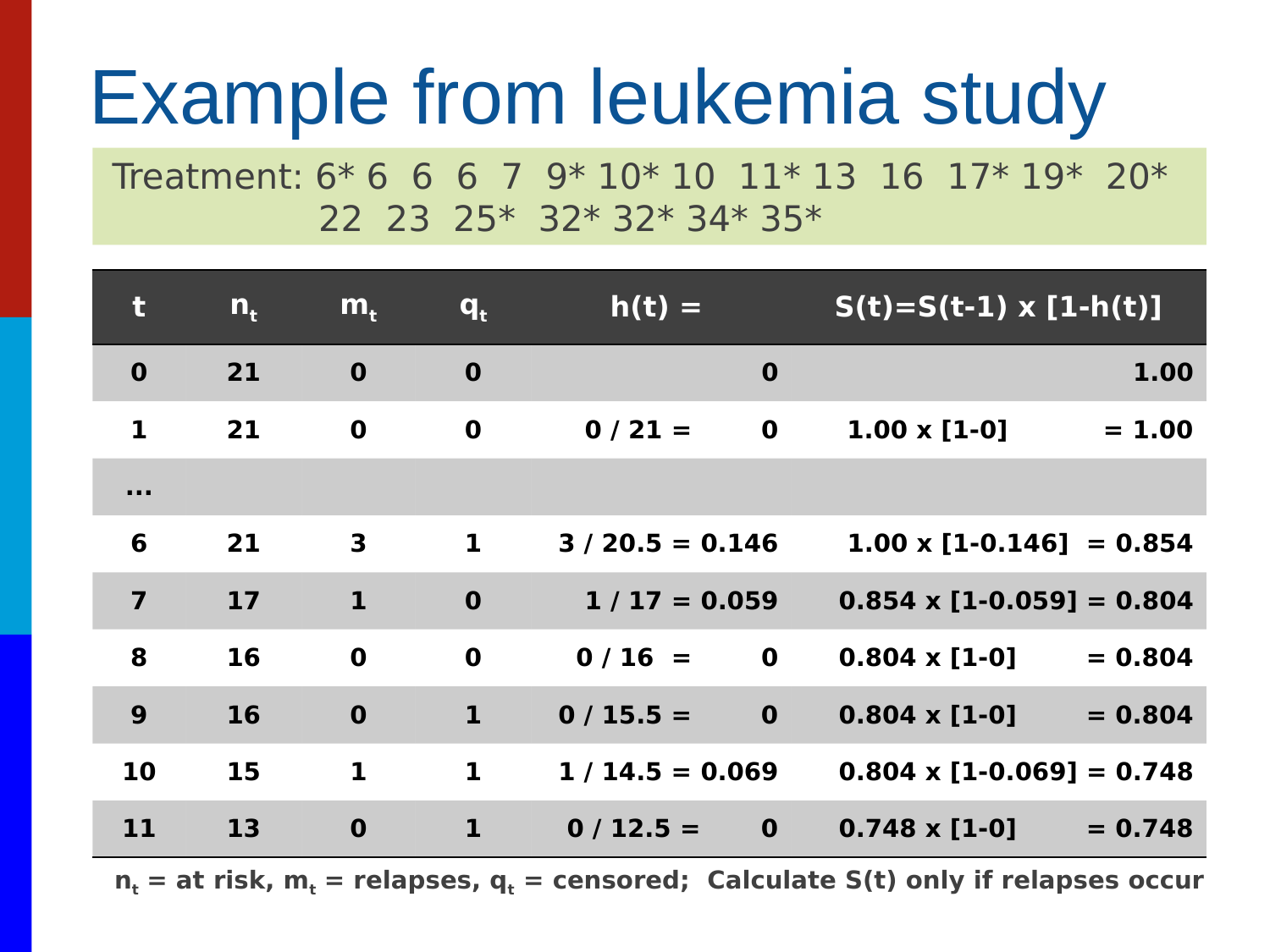

# Example from leukemia study
Treatment: 6* 6  6  6  7  9* 10* 10  11* 13  16  17* 19*  20* 22  23  25*  32* 32* 34* 35*
| t | nt | mt | qt | h(t) = | S(t)=S(t-1) x [1-h(t)] |
| --- | --- | --- | --- | --- | --- |
| 0 | 21 | 0 | 0 | 0 | 1.00 |
| 1 | 21 | 0 | 0 | 0 / 21 = 0 | 1.00 x [1-0] = 1.00 |
| ... |  |  |  |  |  |
| 6 | 21 | 3 | 1 | 3 / 20.5 = 0.146 | 1.00 x [1-0.146] = 0.854 |
| 7 | 17 | 1 | 0 | 1 / 17 = 0.059 | 0.854 x [1-0.059] = 0.804 |
| 8 | 16 | 0 | 0 | 0 / 16 = 0 | 0.804 x [1-0] = 0.804 |
| 9 | 16 | 0 | 1 | 0 / 15.5 = 0 | 0.804 x [1-0] = 0.804 |
| 10 | 15 | 1 | 1 | 1 / 14.5 = 0.069 | 0.804 x [1-0.069] = 0.748 |
| 11 | 13 | 0 | 1 | 0 / 12.5 = 0 | 0.748 x [1-0] = 0.748 |
nt = at risk, mt = relapses, qt = censored;  Calculate S(t) only if relapses occur